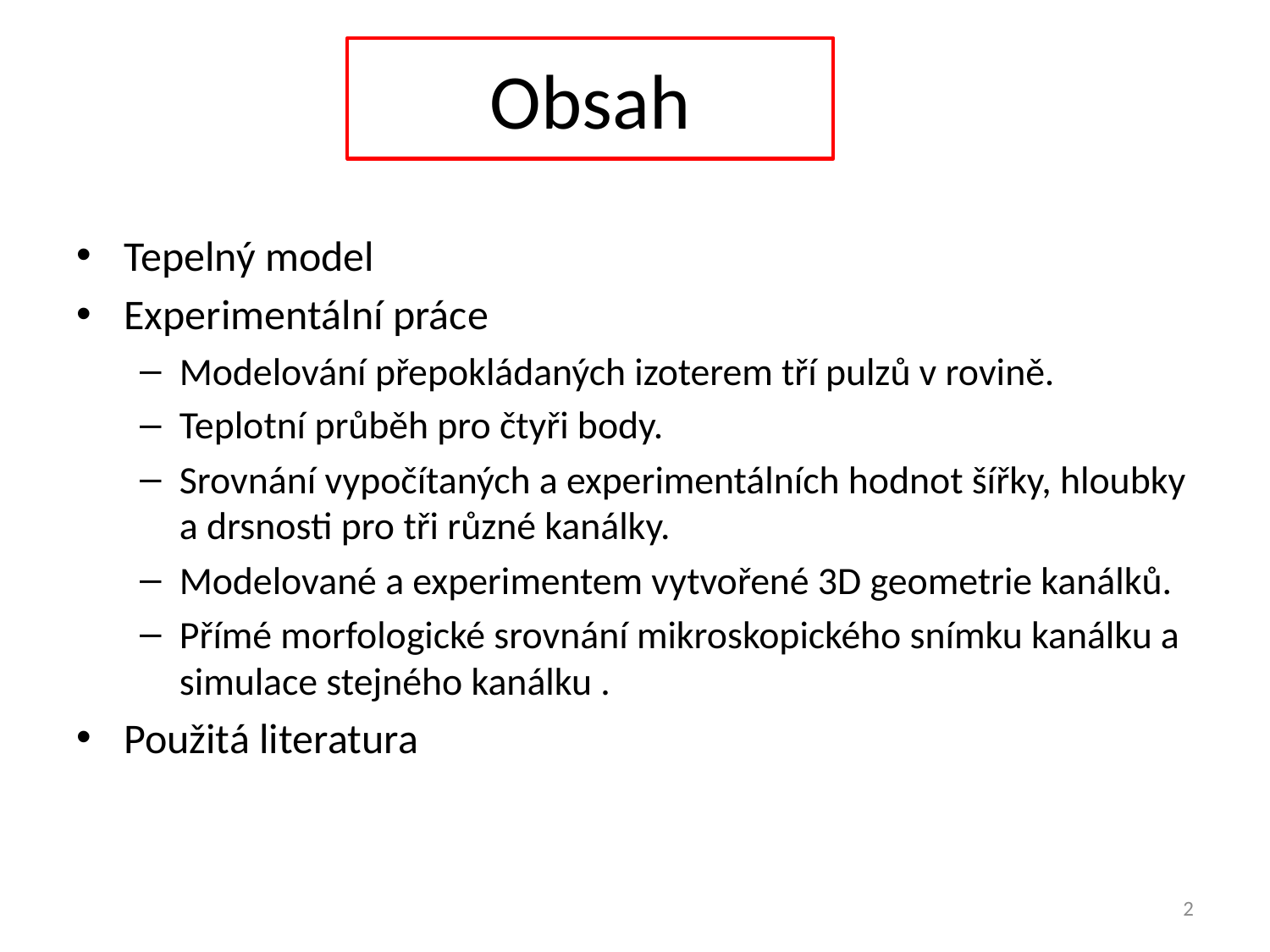

# Obsah
Tepelný model
Experimentální práce
Modelování přepokládaných izoterem tří pulzů v rovině.
Teplotní průběh pro čtyři body.
Srovnání vypočítaných a experimentálních hodnot šířky, hloubky a drsnosti pro tři různé kanálky.
Modelované a experimentem vytvořené 3D geometrie kanálků.
Přímé morfologické srovnání mikroskopického snímku kanálku a simulace stejného kanálku .
Použitá literatura

2